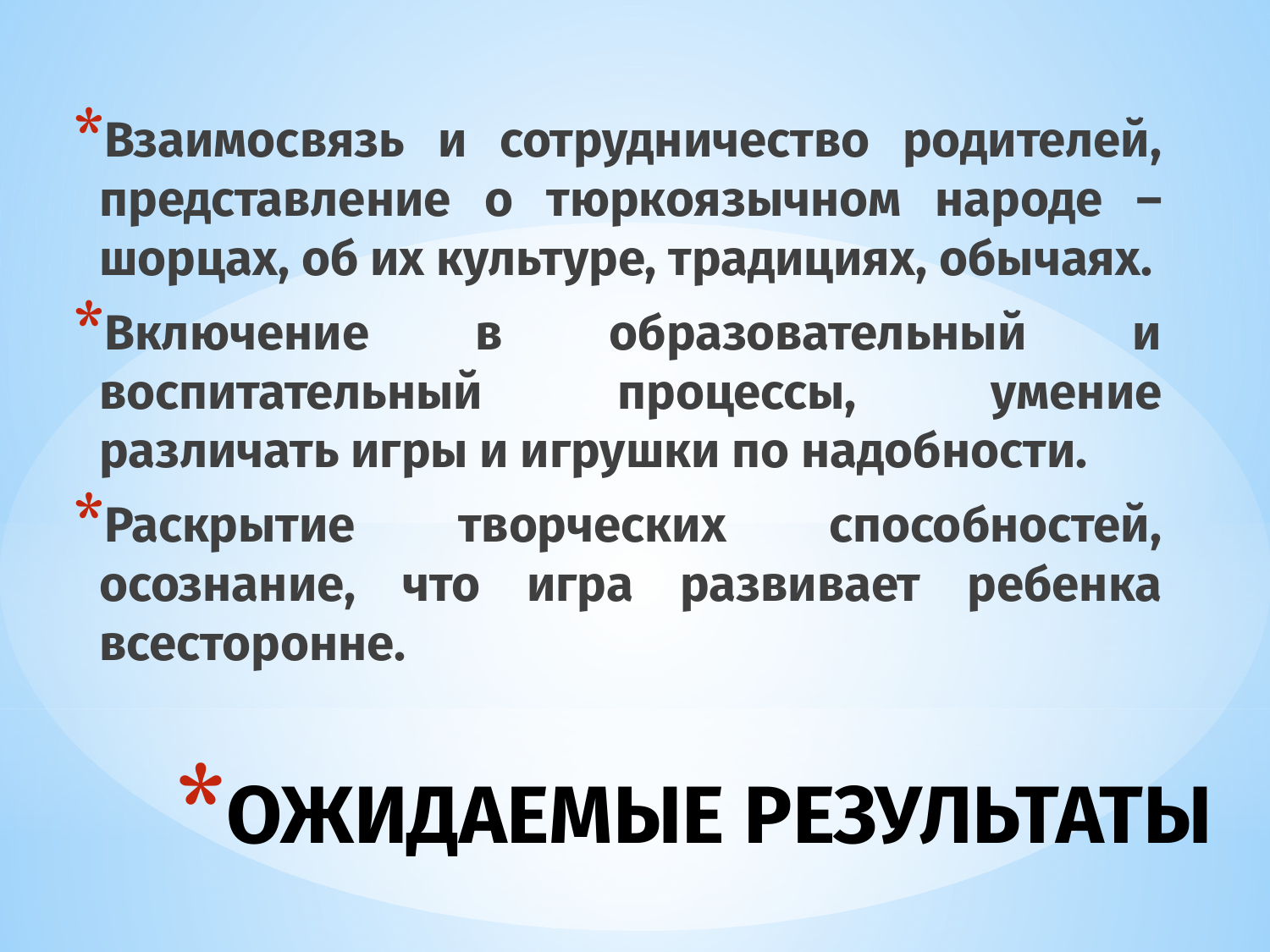

Взаимосвязь и сотрудничество родителей, представление о тюркоязычном народе – шорцах, об их культуре, традициях, обычаях.
Включение в образовательный и воспитательный процессы, умение различать игры и игрушки по надобности.
Раскрытие творческих способностей, осознание, что игра развивает ребенка всесторонне.

# ОЖИДАЕМЫЕ РЕЗУЛЬТАТЫ